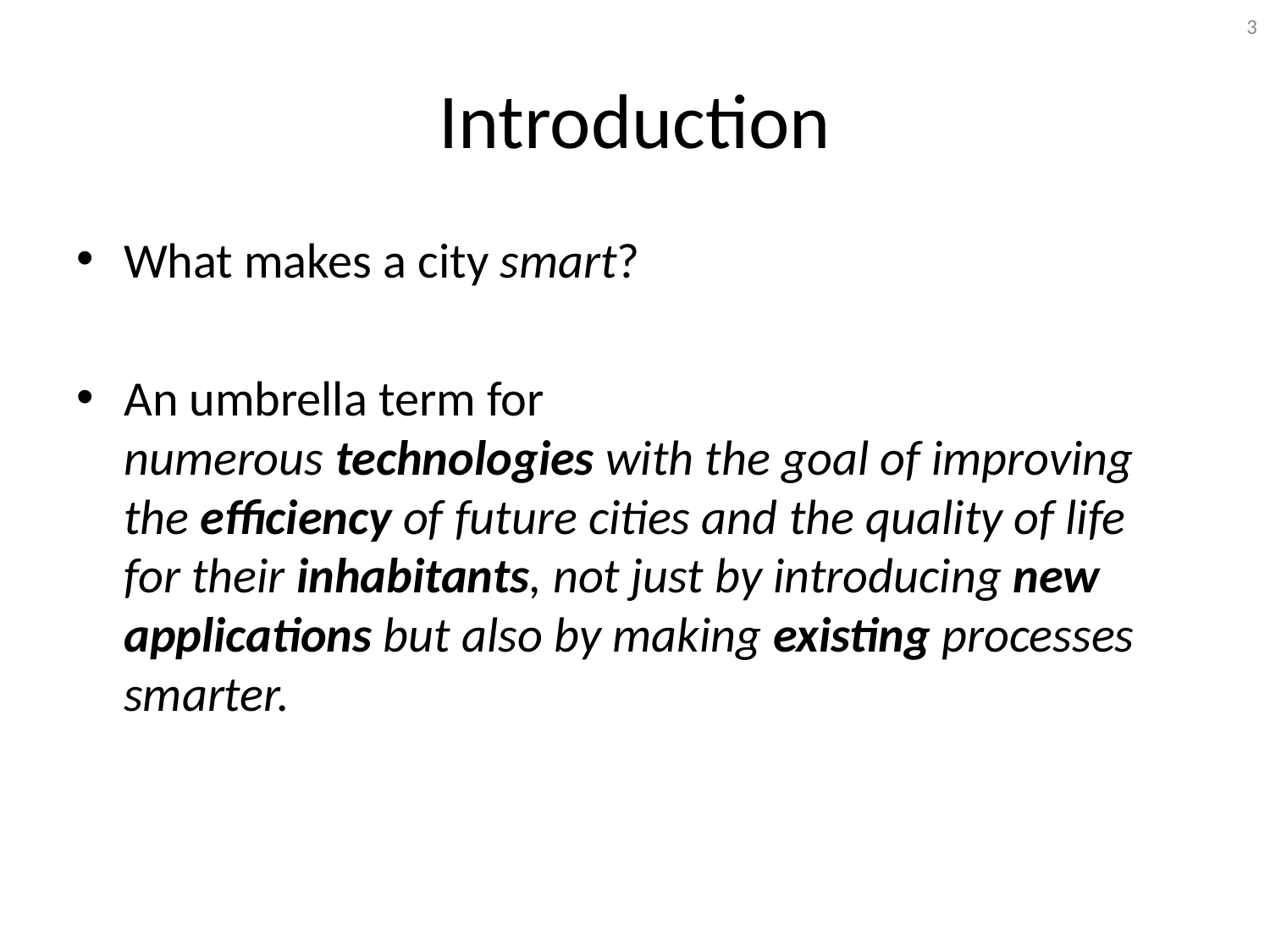

3
# Introduction
What makes a city smart?

An umbrella term for
numerous technologies with the goal of improving the efficiency of future cities and the quality of life for their inhabitants, not just by introducing new applications but also by making existing processes smarter.